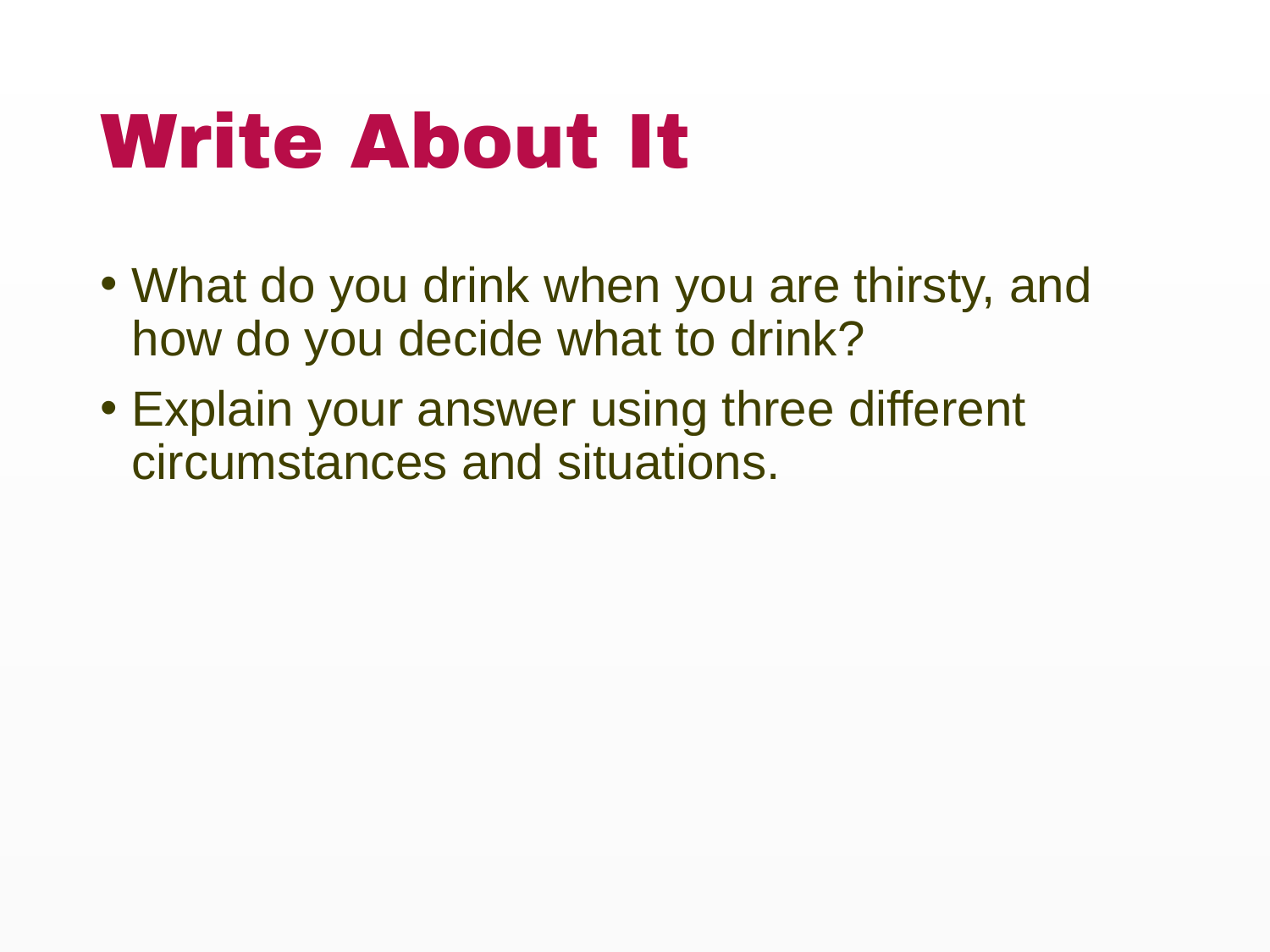

# Write About It
What do you drink when you are thirsty, and how do you decide what to drink?
Explain your answer using three different circumstances and situations.